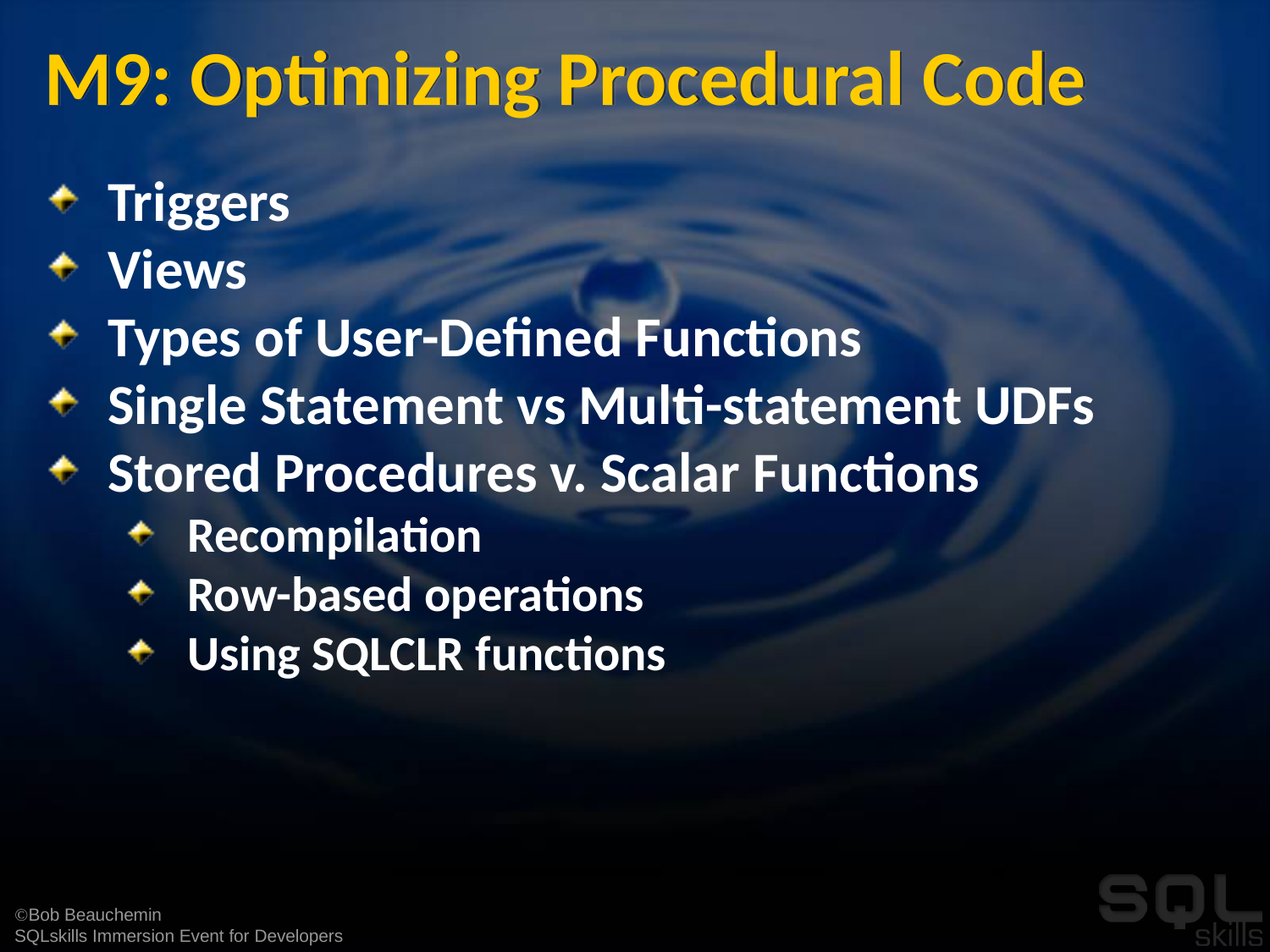

# M9: Optimizing Procedural Code
Triggers
Views
Types of User-Defined Functions
Single Statement vs Multi-statement UDFs
Stored Procedures v. Scalar Functions
Recompilation
Row-based operations
Using SQLCLR functions